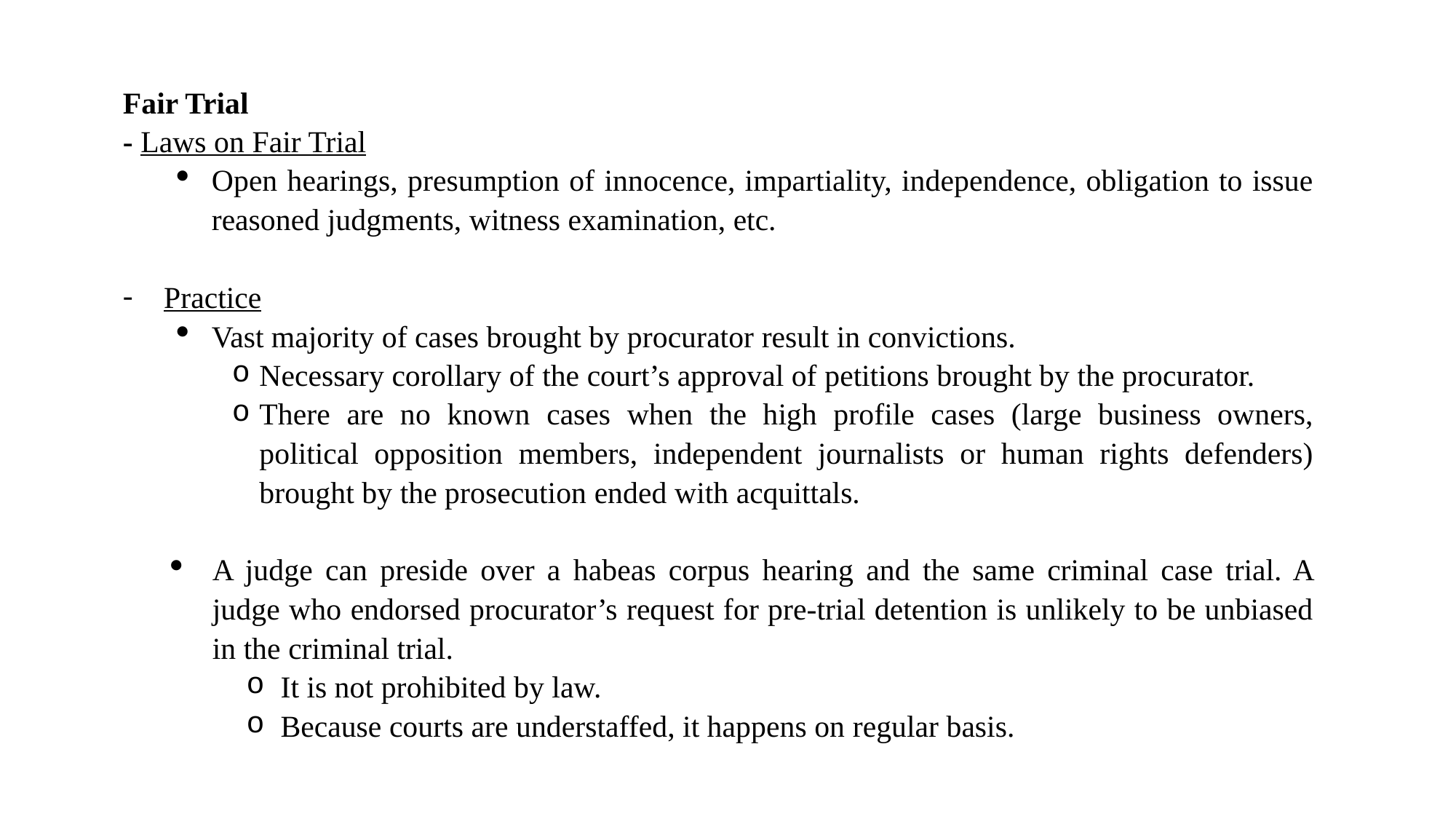

Fair Trial
- Laws on Fair Trial
Open hearings, presumption of innocence, impartiality, independence, obligation to issue reasoned judgments, witness examination, etc.

Practice
Vast majority of cases brought by procurator result in convictions.
Necessary corollary of the court’s approval of petitions brought by the procurator.
There are no known cases when the high profile cases (large business owners, political opposition members, independent journalists or human rights defenders) brought by the prosecution ended with acquittals.

A judge can preside over a habeas corpus hearing and the same criminal case trial. A judge who endorsed procurator’s request for pre-trial detention is unlikely to be unbiased in the criminal trial.
It is not prohibited by law.
Because courts are understaffed, it happens on regular basis.